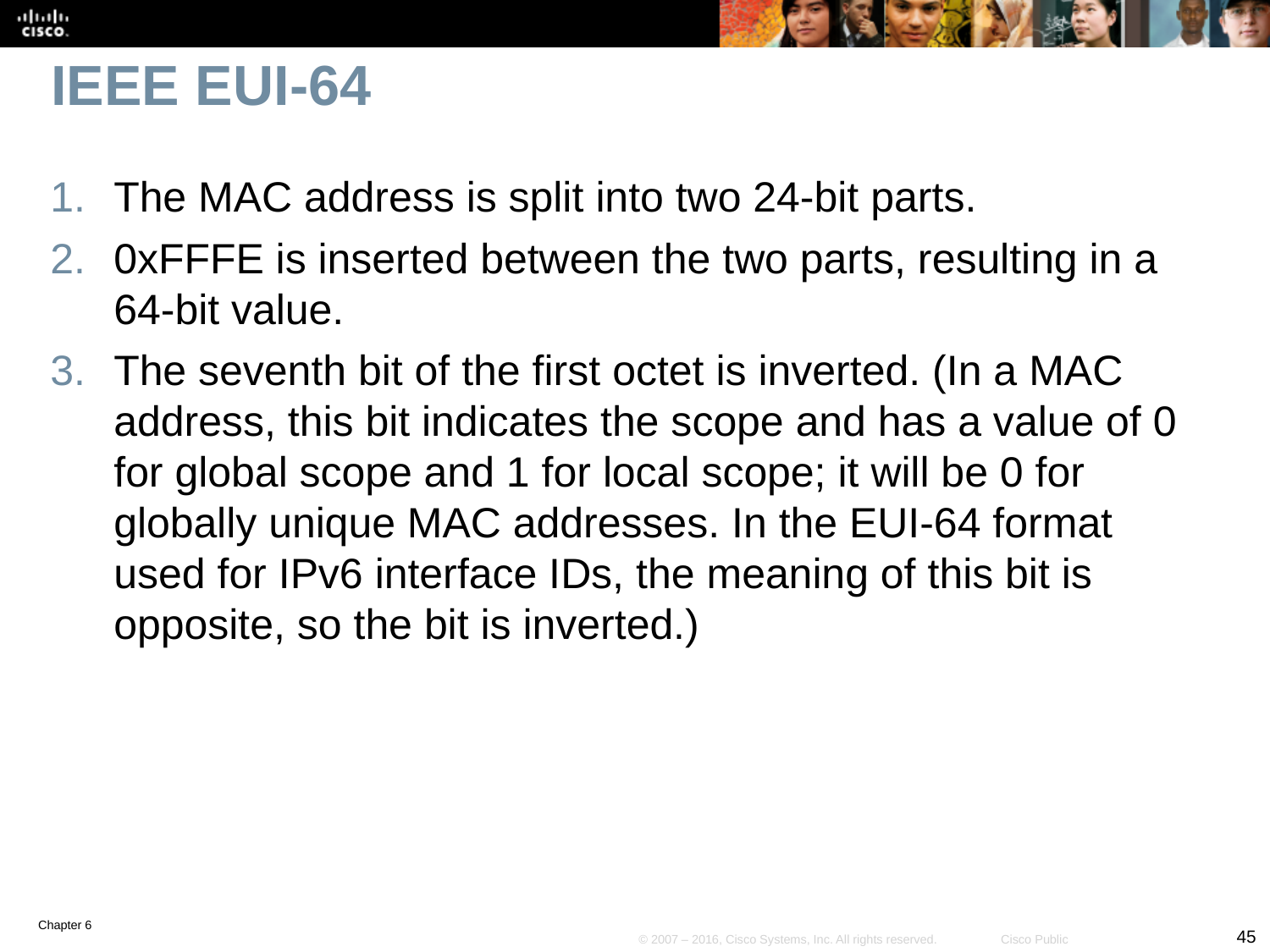

# IEEE EUI-64
The MAC address is split into two 24-bit parts.
0xFFFE is inserted between the two parts, resulting in a 64-bit value.
The seventh bit of the first octet is inverted. (In a MAC address, this bit indicates the scope and has a value of 0 for global scope and 1 for local scope; it will be 0 for globally unique MAC addresses. In the EUI-64 format used for IPv6 interface IDs, the meaning of this bit is opposite, so the bit is inverted.)